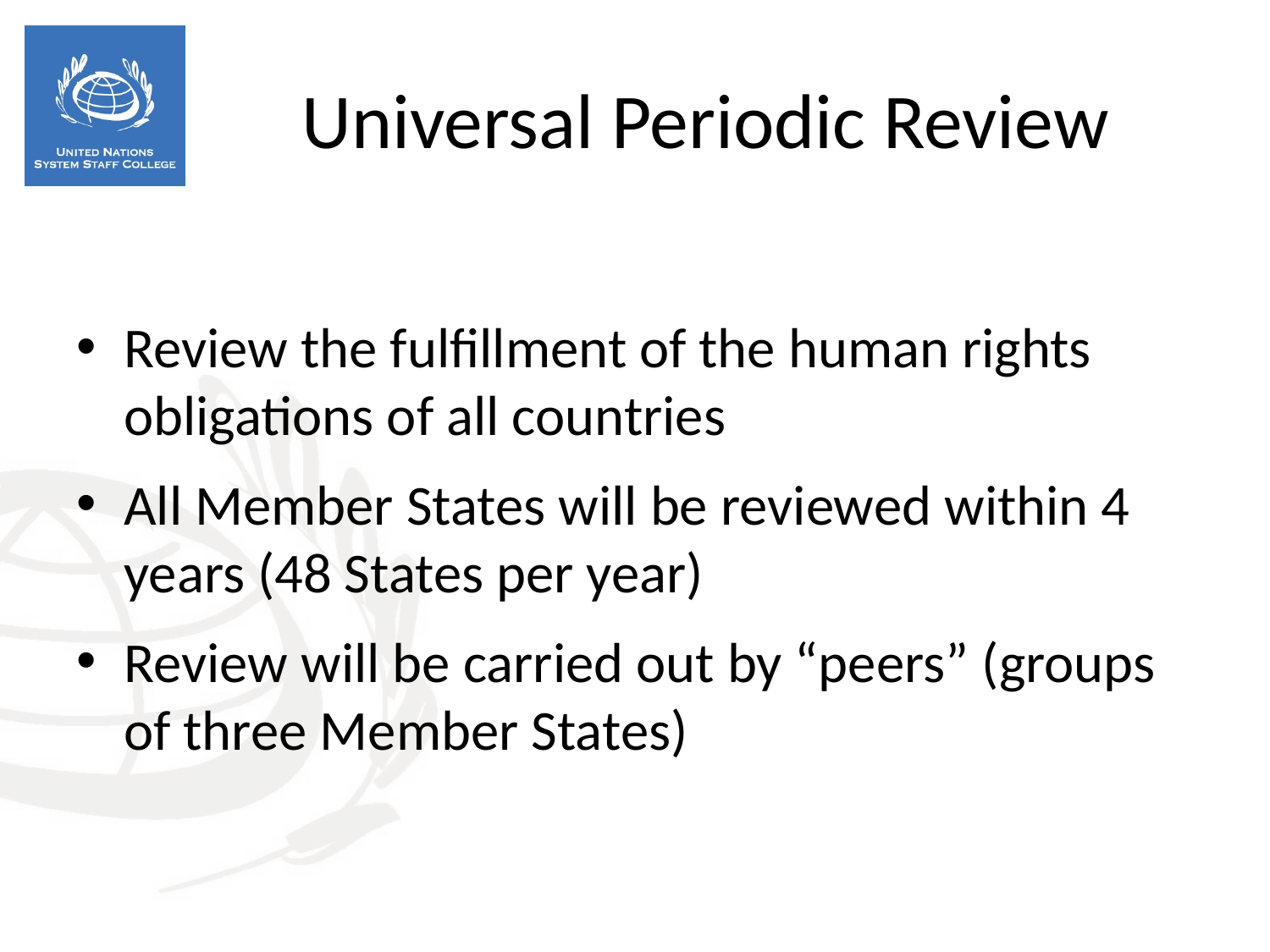

Review the fulfillment of the human rights obligations of all countries
All Member States will be reviewed within 4 years (48 States per year)
Review will be carried out by “peers” (groups of three Member States)
Universal Periodic Review